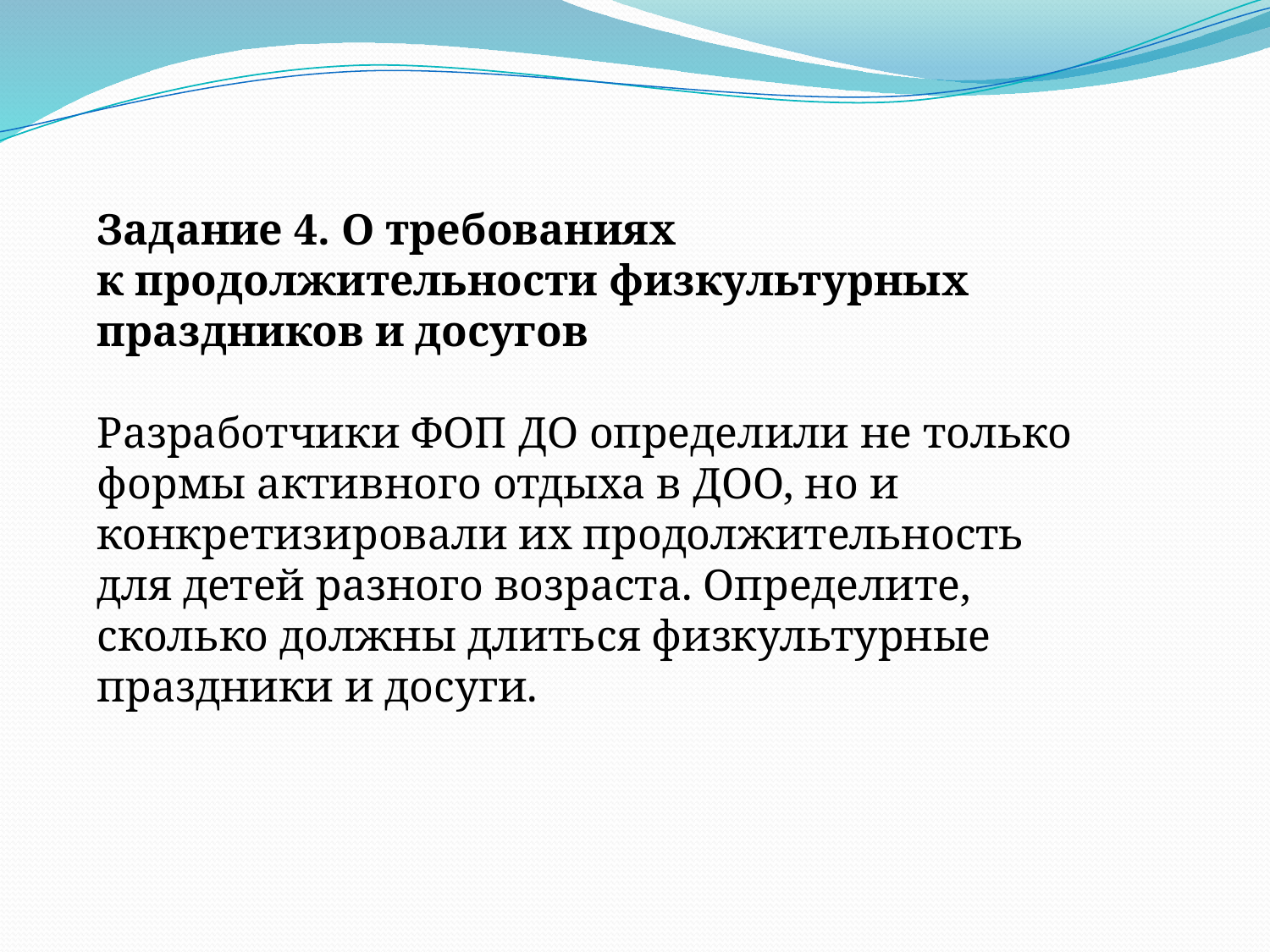

Задание 4. О требованиях к продолжительности физкультурных праздников и досугов

Разработчики ФОП ДО определили не только формы активного отдыха в ДОО, но и конкретизировали их продолжительность для детей разного возраста. Определите, сколько должны длиться физкультурные праздники и досуги.